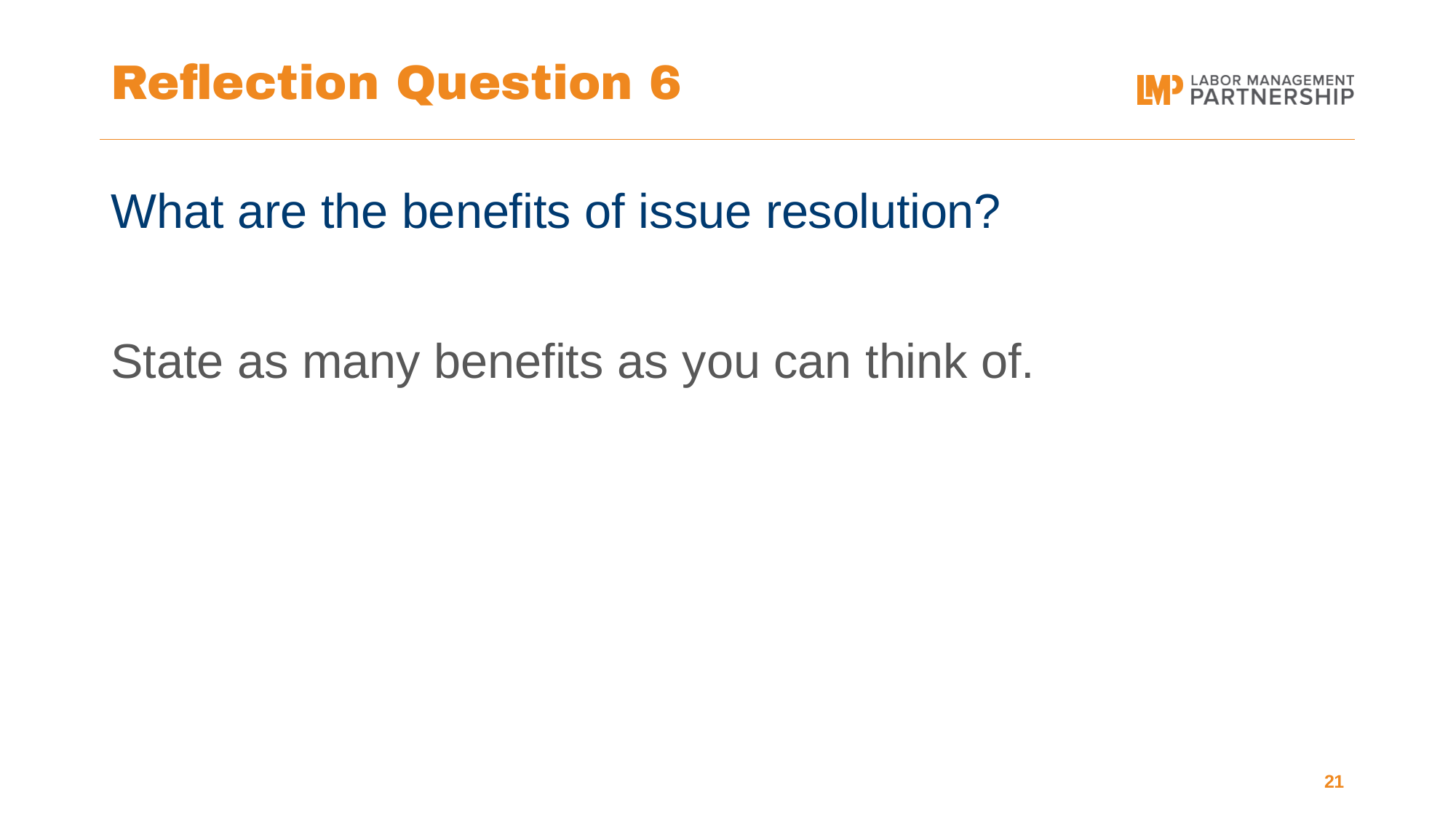

# Reflection Question 6
What are the benefits of issue resolution?

State as many benefits as you can think of.
21